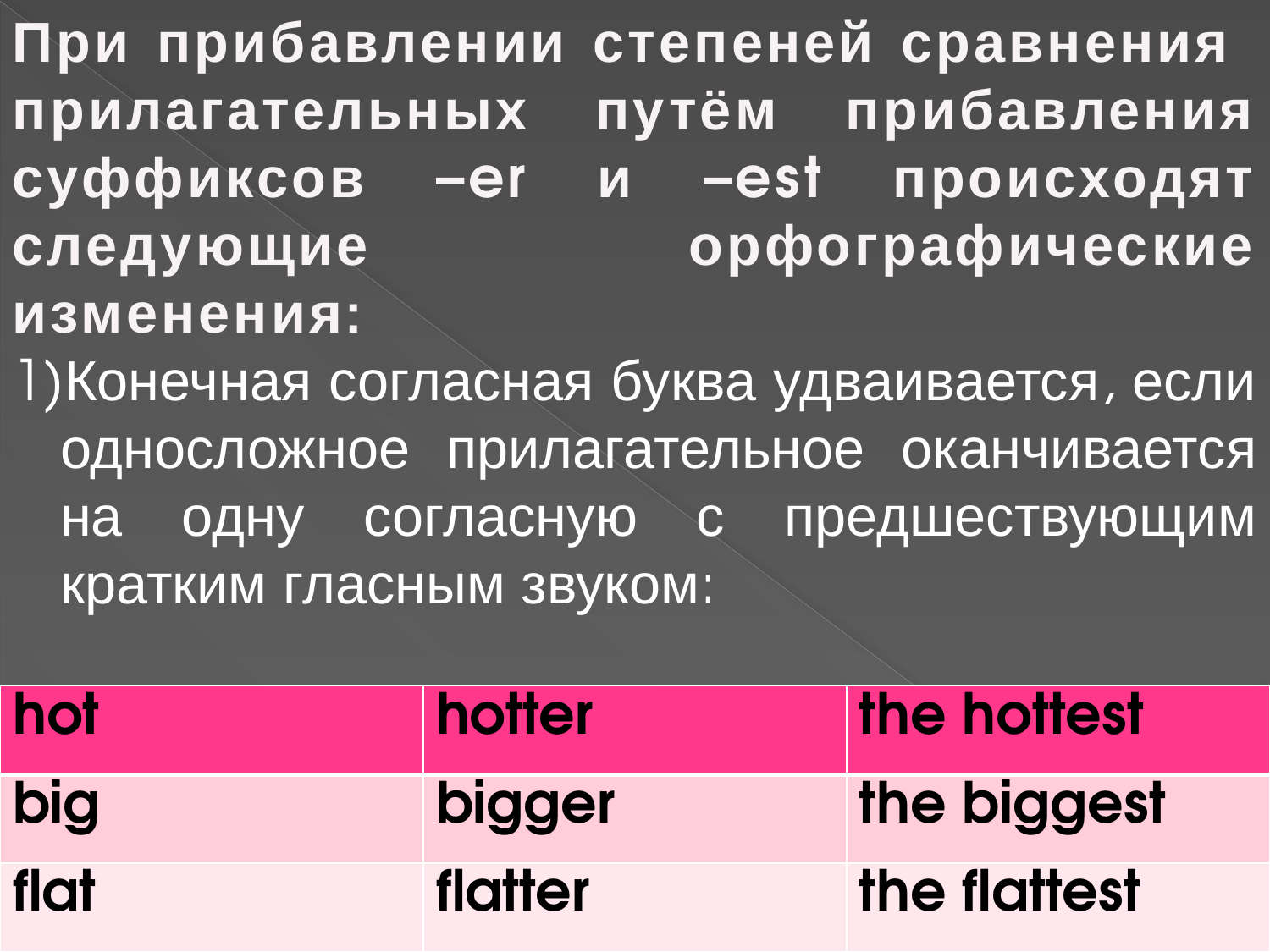

При прибавлении степеней сравнения  прилагательных путём прибавления суффиксов –er и –est происходят следующие орфографические изменения:
Конечная согласная буква удваивается, если односложное прилагательное оканчивается на одну согласную с предшествующим кратким гласным звуком:
| hot | hotter | the hottest |
| --- | --- | --- |
| big | bigger | the biggest |
| flat | flatter | the flattest |